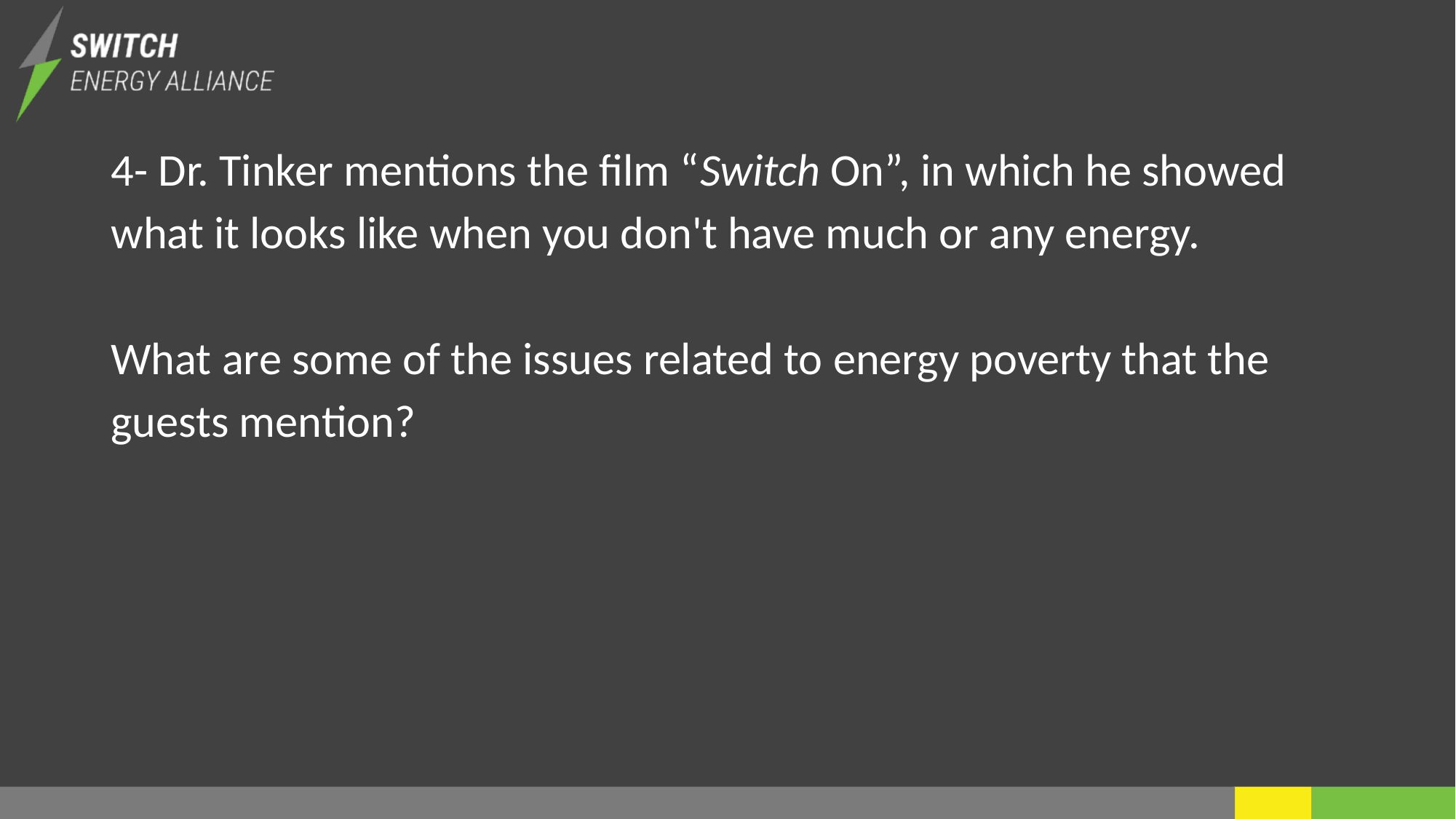

4- Dr. Tinker mentions the film “Switch On”, in which he showed what it looks like when you don't have much or any energy.

What are some of the issues related to energy poverty that the guests mention?